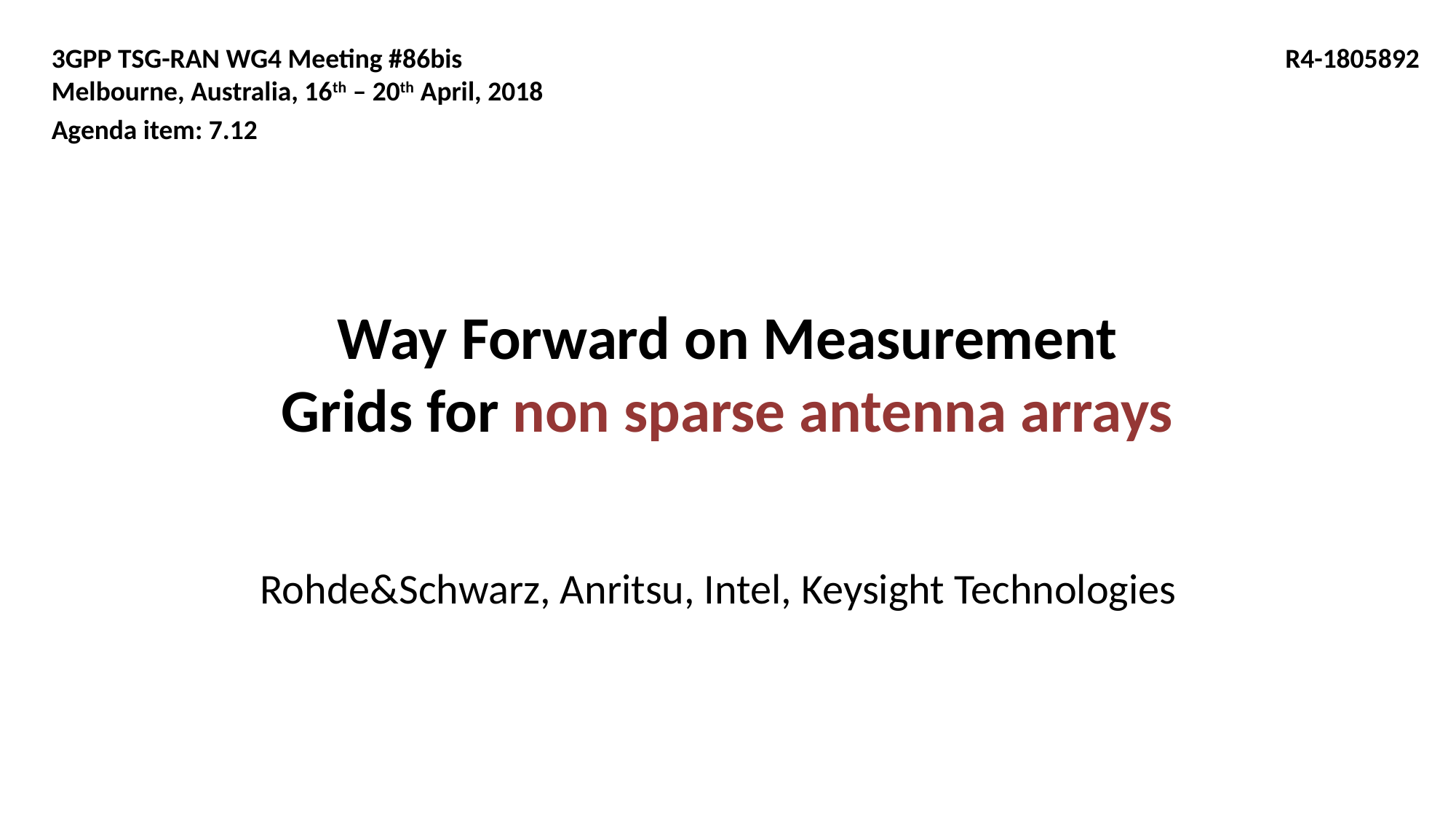

3GPP TSG-RAN WG4 Meeting #86bis
Melbourne, Australia, 16th – 20th April, 2018
Agenda item: 7.12
R4-1805892
# Way Forward on Measurement Grids for non sparse antenna arrays
Rohde&Schwarz, Anritsu, Intel, Keysight Technologies